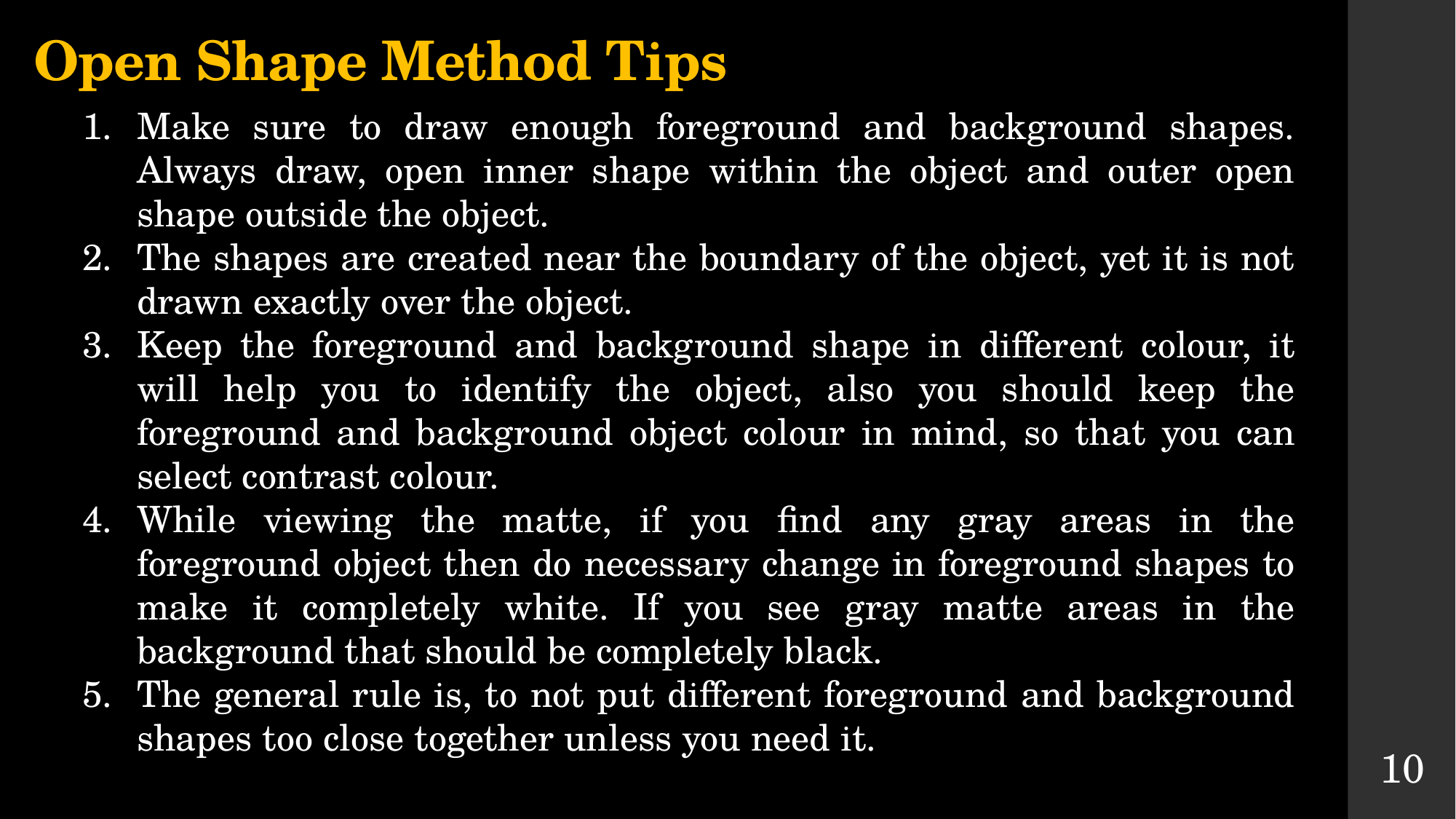

Open Shape Method Tips
Make sure to draw enough foreground and background shapes. Always draw, open inner shape within the object and outer open shape outside the object.
The shapes are created near the boundary of the object, yet it is not drawn exactly over the object.
Keep the foreground and background shape in different colour, it will help you to identify the object, also you should keep the foreground and background object colour in mind, so that you can select contrast colour.
While viewing the matte, if you find any gray areas in the foreground object then do necessary change in foreground shapes to make it completely white. If you see gray matte areas in the background that should be completely black.
The general rule is, to not put different foreground and background shapes too close together unless you need it.
10